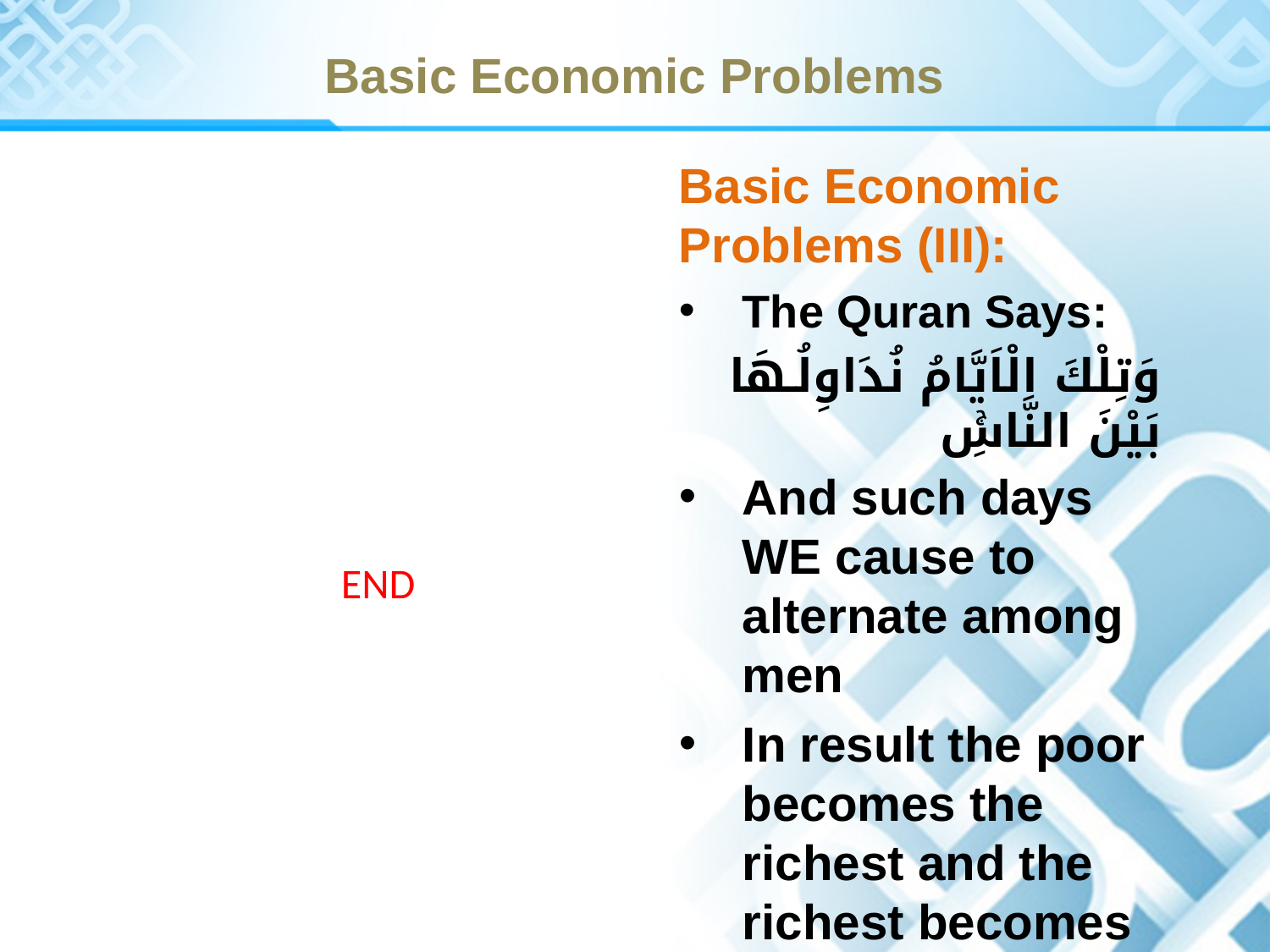

Basic Economic Problems
Basic Economic Problems (III):
The Quran Says:
وَتِلْكَ الْاَيَّامُ نُدَاوِلُـهَا بَيْنَ النَّاسِۚ
And such days WE cause to alternate among men
In result the poor becomes the richest and the richest becomes poor in the society
END